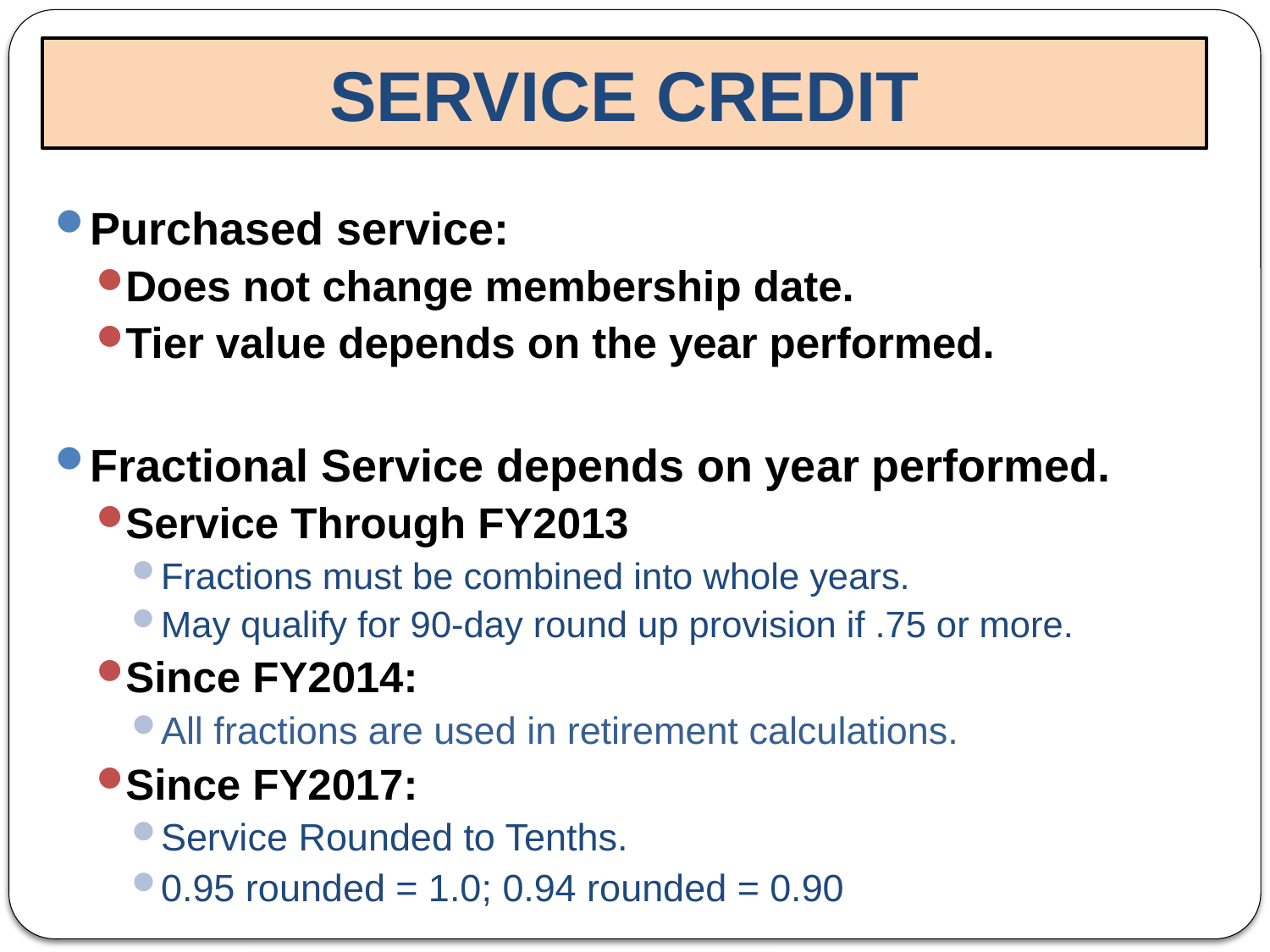

# SERVICE CREDIT
Purchased service:
Does not change membership date.
Tier value depends on the year performed.

Fractional Service depends on year performed.
Service Through FY2013
Fractions must be combined into whole years.
May qualify for 90-day round up provision if .75 or more.
Since FY2014:
All fractions are used in retirement calculations.
Since FY2017:
Service Rounded to Tenths.
0.95 rounded = 1.0; 0.94 rounded = 0.90